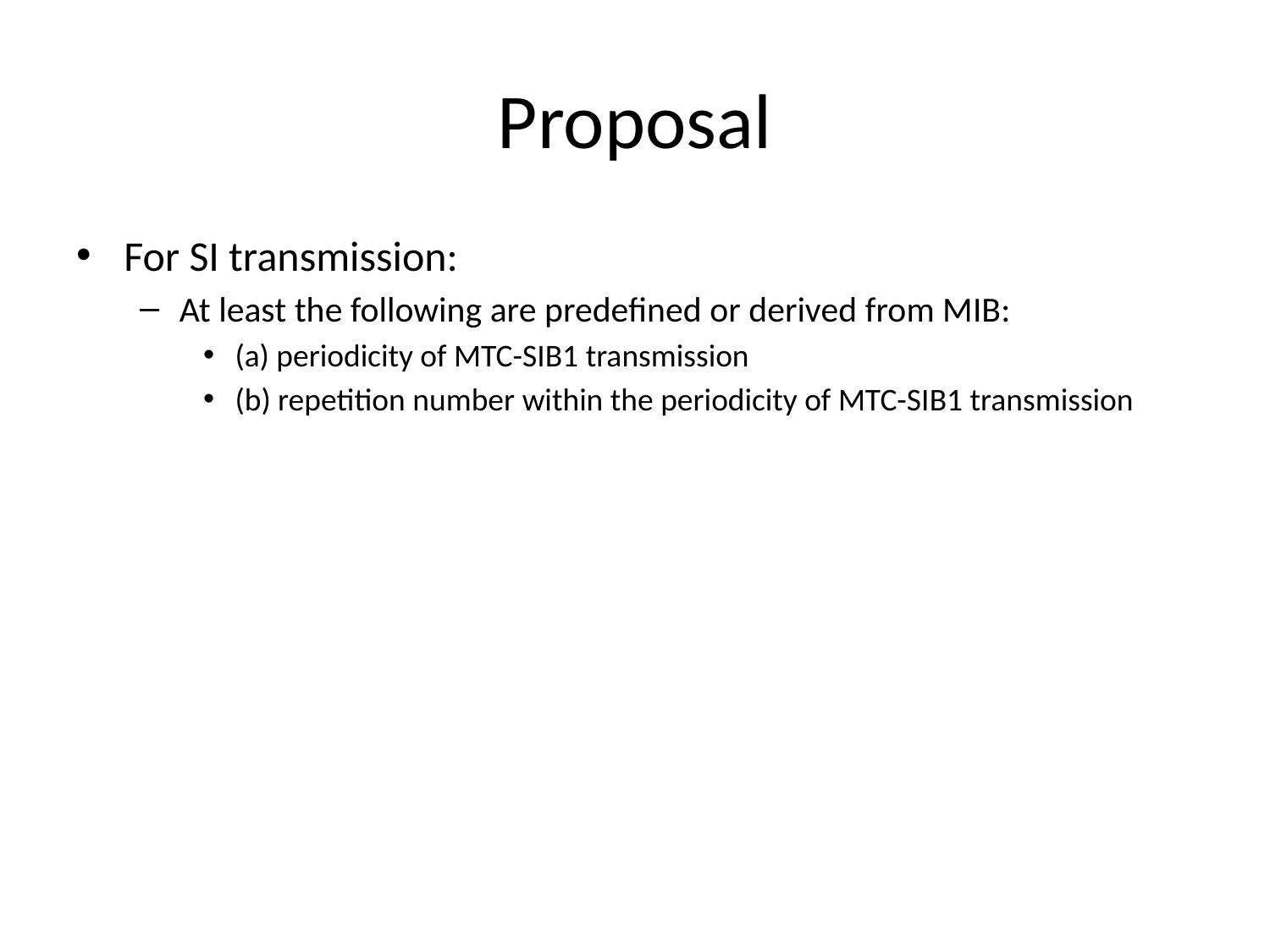

# Proposal
For SI transmission:
At least the following are predefined or derived from MIB:
(a) periodicity of MTC-SIB1 transmission
(b) repetition number within the periodicity of MTC-SIB1 transmission